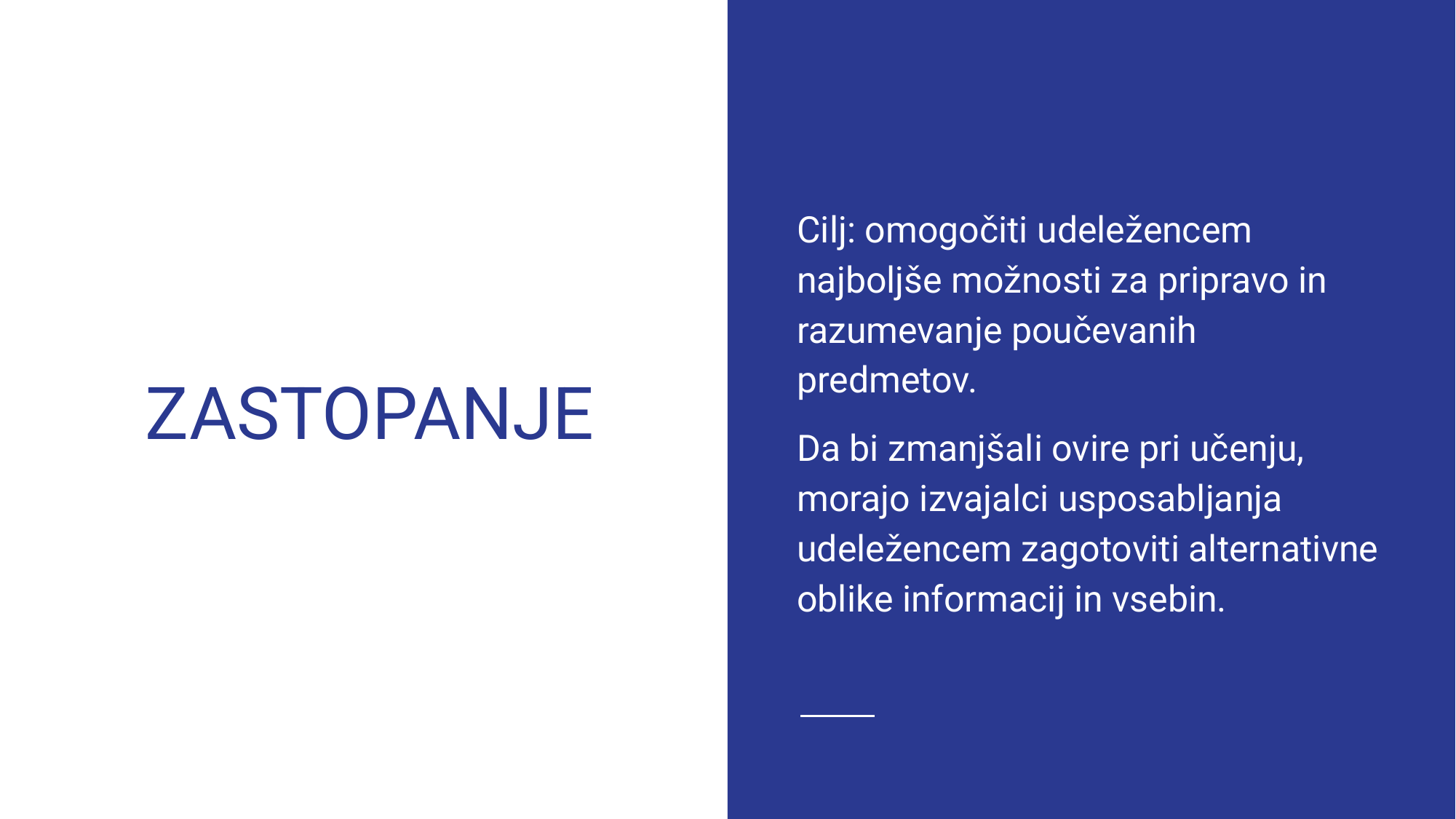

Cilj: omogočiti udeležencem najboljše možnosti za pripravo in razumevanje poučevanih predmetov.
Da bi zmanjšali ovire pri učenju, morajo izvajalci usposabljanja udeležencem zagotoviti alternativne oblike informacij in vsebin.
# ZASTOPANJE